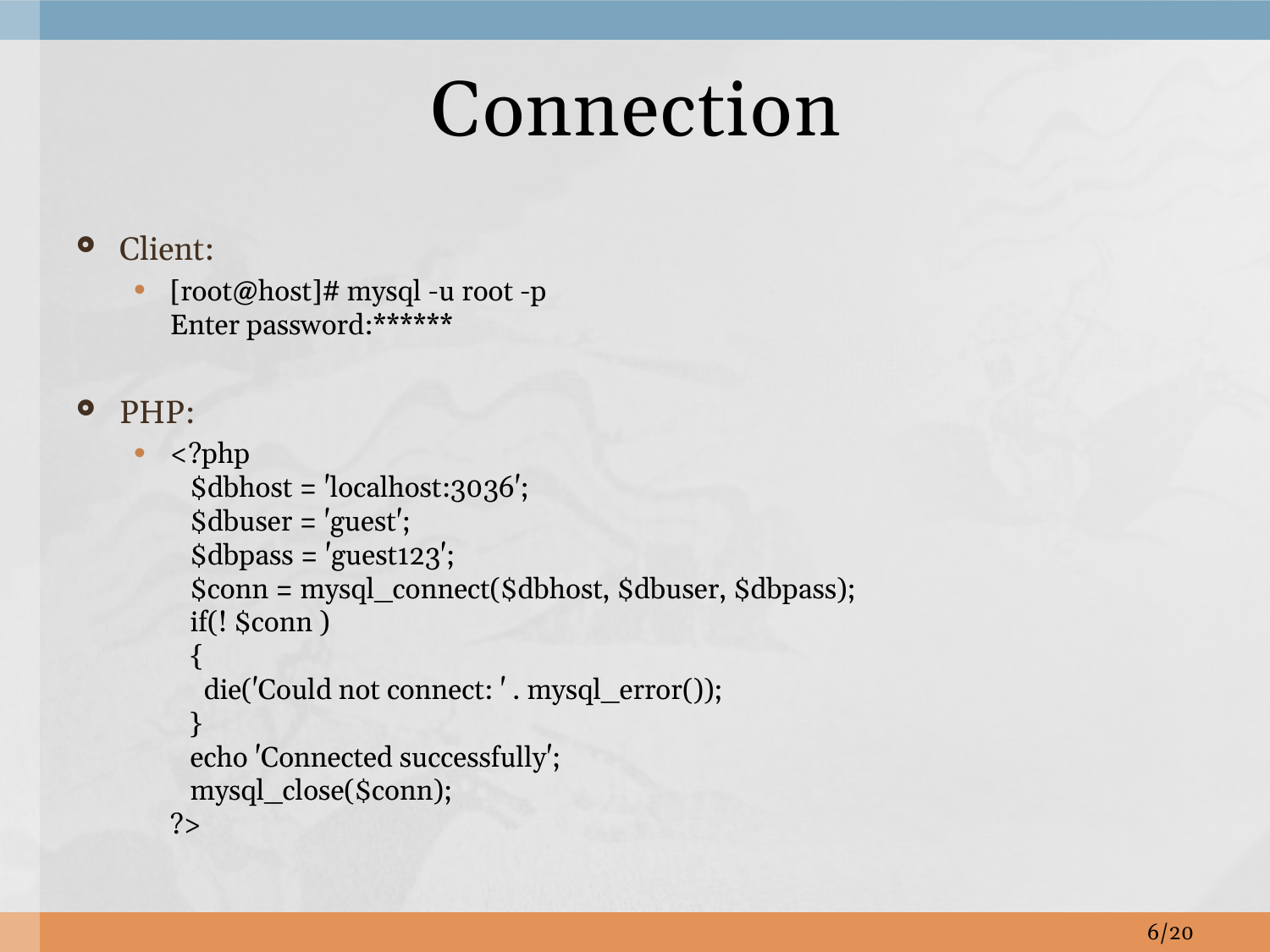

# Connection
Client:
[root@host]# mysql -u root -p
Enter password:******

PHP:
<?php
   $dbhost = 'localhost:3036';
   $dbuser = 'guest';
   $dbpass = 'guest123';
   $conn = mysql_connect($dbhost, $dbuser, $dbpass);
   if(! $conn )
   {
     die('Could not connect: ' . mysql_error());
   }
   echo 'Connected successfully';
   mysql_close($conn);
?>

6/20